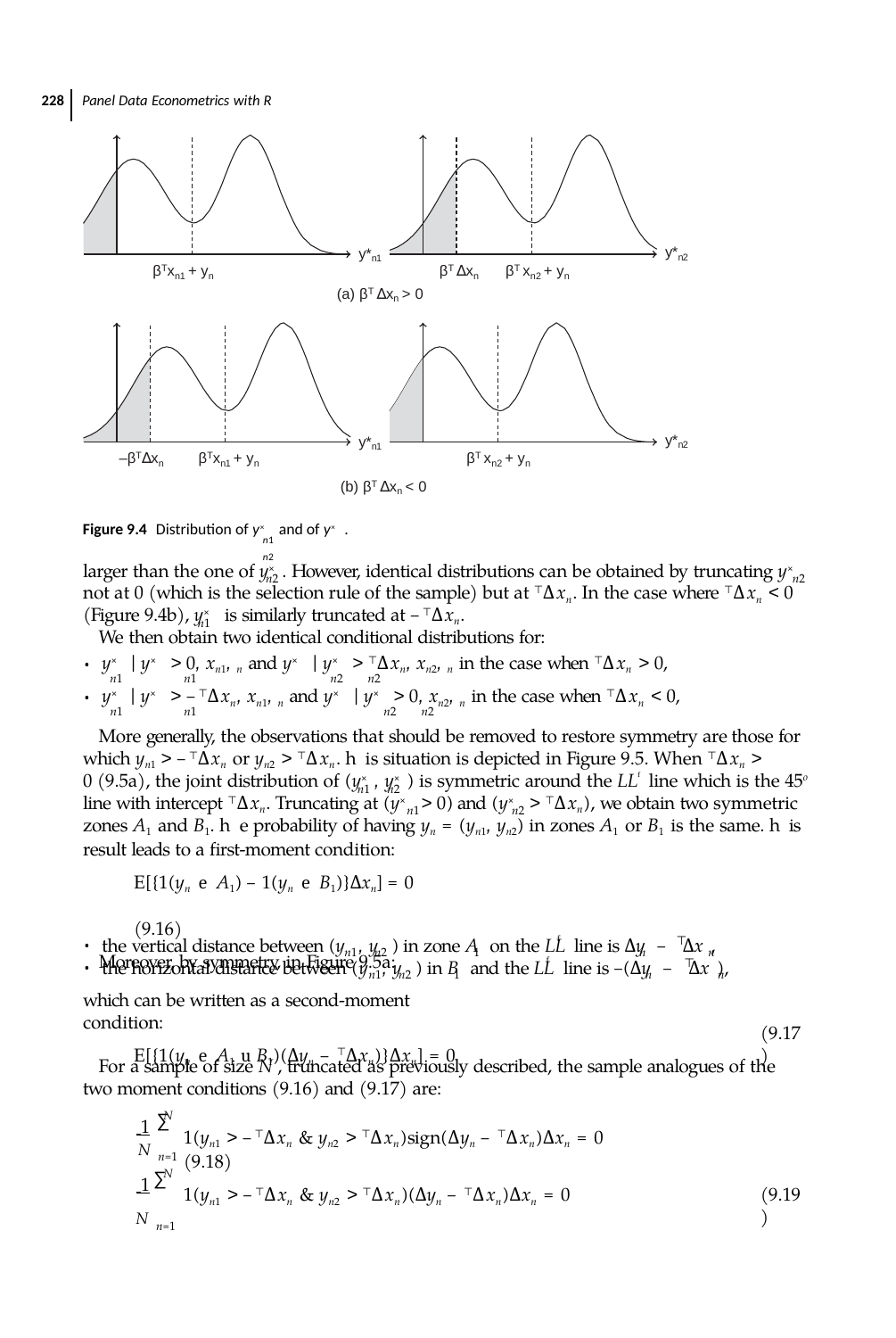

228  Panel Data Econometrics with R

y*n2
y*n1
βTxn1 + yn
βT ∆xn
βT xn2 + yn
(a) βT ∆xn > 0

y*n2
y*n1
βTxn1 + yn
–βT∆xn
βT xn2 + yn
(b) βT ∆xn < 0

Figure 9.4 Distribution of y× and of y× .
n1	n2
larger than the one of y× . However, identical distributions can be obtained by truncating y×
n2	n2
not at 0 (which is the selection rule of the sample) but at ⊤Δxn. In the case where ⊤Δxn < 0
(Figure 9.4b), y× is similarly truncated at –⊤Δxn.
We then obtain two identical conditional distributions for:
y× | y×  > 0, xn1, n and y×  | y×  > ⊤Δxn, xn2, n in the case when ⊤Δxn > 0,
n1	n1	n2	n2
n1
y× | y×  > –⊤Δxn, xn1, n and y×  | y×  > 0, xn2, n in the case when ⊤Δxn < 0,
n1	n1	n2	n2
More generally, the observations that should be removed to restore symmetry are those for which yn1 > –⊤Δxn or yn2 > ⊤Δxn. his situation is depicted in Figure 9.5. When ⊤Δxn >
0 (9.5a), the joint distribution of (y× , y× ) is symmetric around the LLf line which is the 45o
n1  n2
line with intercept ⊤Δxn. Truncating at (y×  > 0) and (y×  > ⊤Δxn), we obtain two symmetric
n1	n2
zones A1 and B1. he probability of having yn = (yn1, yn2) in zones A1 or B1 is the same. his result leads to a ﬁrst-moment condition:
E[{1(yn e A1) – 1(yn e B1)}Δxn] = 0	(9.16)
Moreover, by symmetry, in Figure 9.5a:
f
⊤
the vertical distance between (y , y ) in zone A on the LL line is Δy –  Δx ,
n1  n2	1	n
n
f
⊤
the horizontal distance between (y , y ) in B and the LL line is –(Δy –  Δx ),
n1  n2	1
which can be written as a second-moment condition:
E[{1(yn e A1 u B1)(Δyn – ⊤Δxn)}Δxn] = 0
n	n
(9.17)
For a sample of size N , truncated as previously described, the sample analogues of the two moment conditions (9.16) and (9.17) are:
N
∑
 1
1(yn1 > –⊤Δxn & yn2 > ⊤Δxn)sign(Δyn – ⊤Δxn)Δxn = 0	(9.18)
N n=1
∑
N
 1
1(yn1 > –⊤Δxn & yn2 > ⊤Δxn)(Δyn – ⊤Δxn)Δxn = 0
(9.19)
N n=1